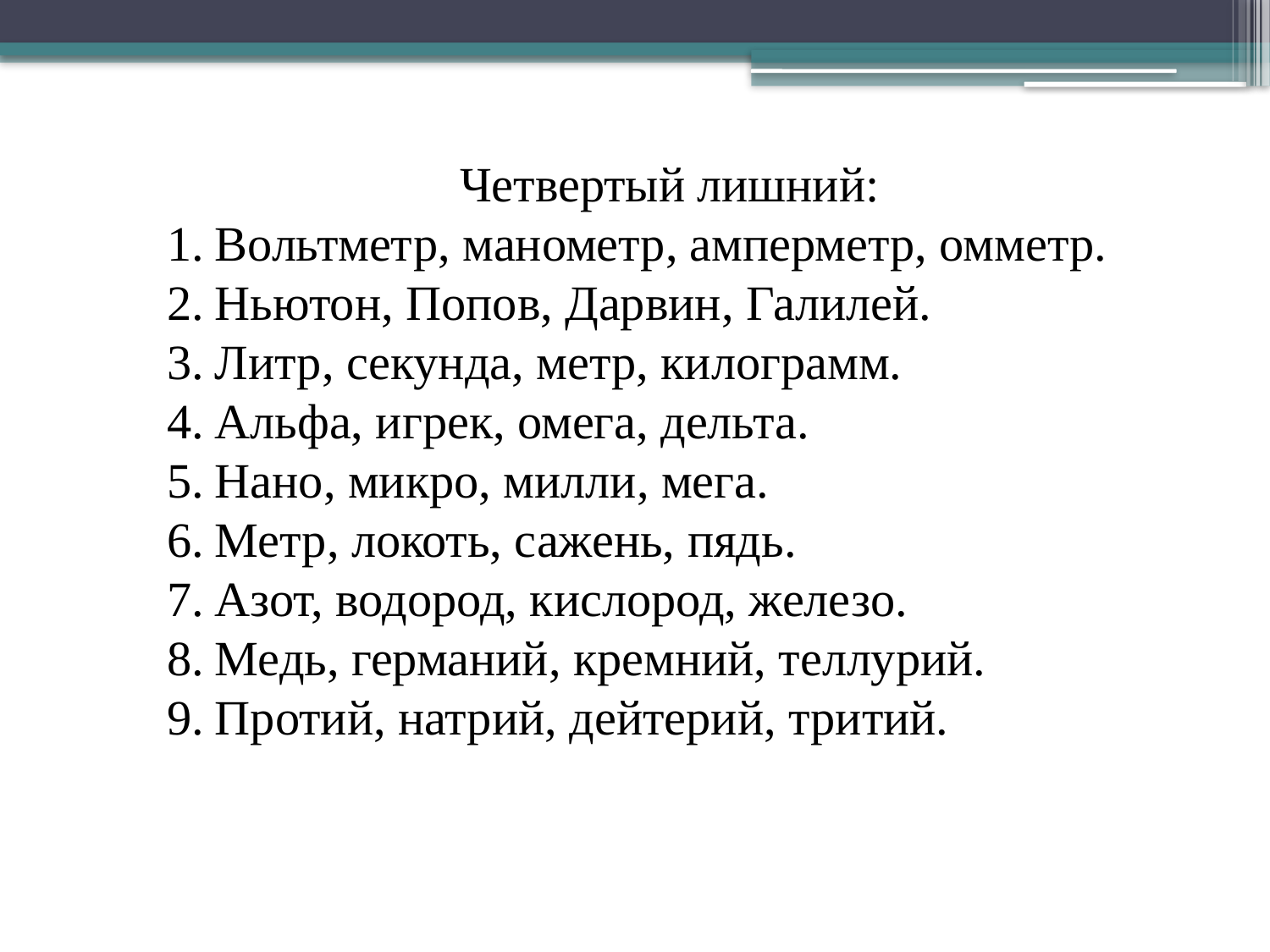

Четвертый лишний:
Вольтметр, манометр, амперметр, омметр.
Ньютон, Попов, Дарвин, Галилей.
Литр, секунда, метр, килограмм.
Альфа, игрек, омега, дельта.
Нано, микро, милли, мега.
Метр, локоть, сажень, пядь.
Азот, водород, кислород, железо.
Медь, германий, кремний, теллурий.
Протий, натрий, дейтерий, тритий.